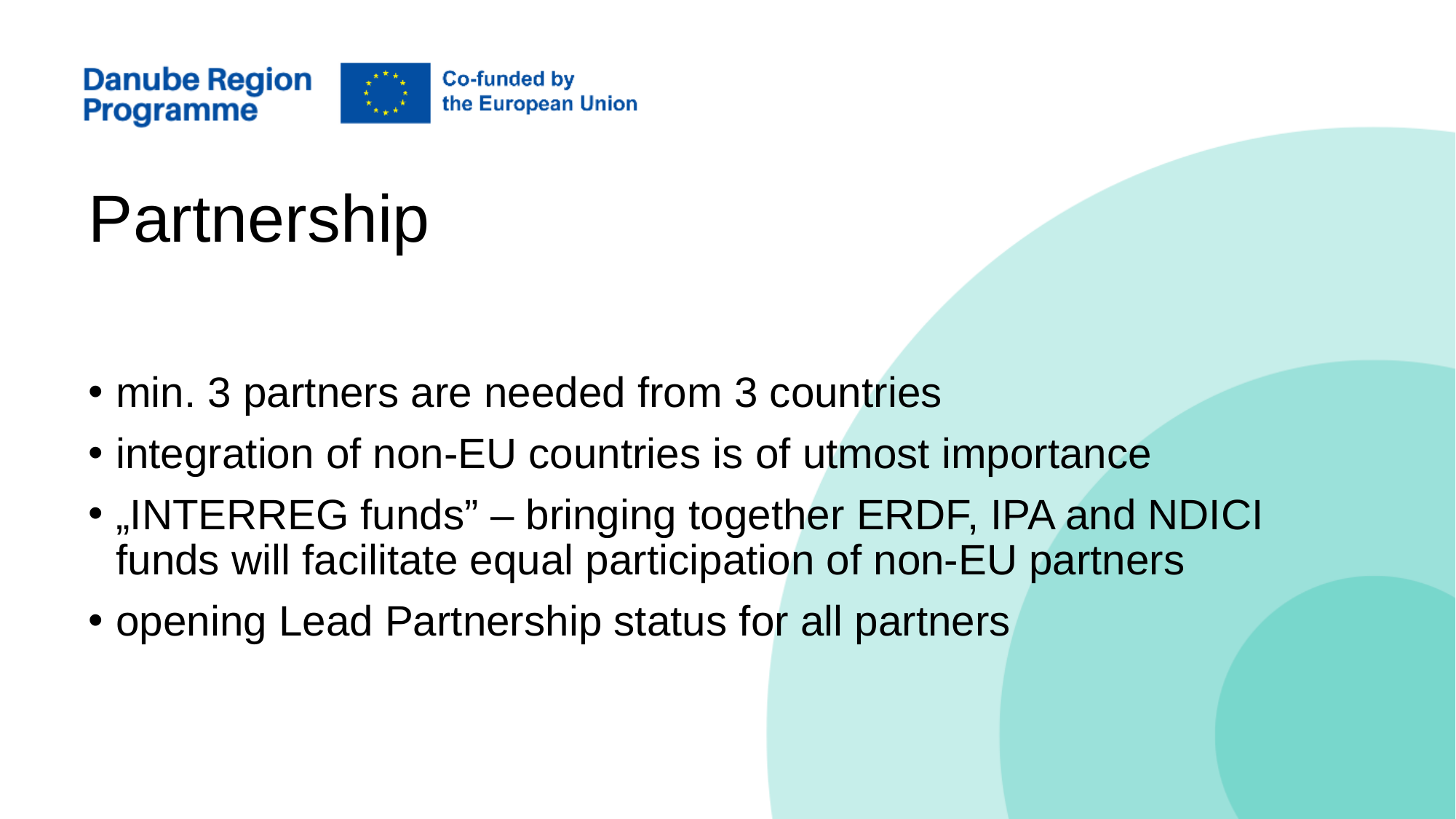

# Partnership

min. 3 partners are needed from 3 countries
integration of non-EU countries is of utmost importance
„INTERREG funds” – bringing together ERDF, IPA and NDICI funds will facilitate equal participation of non-EU partners
opening Lead Partnership status for all partners